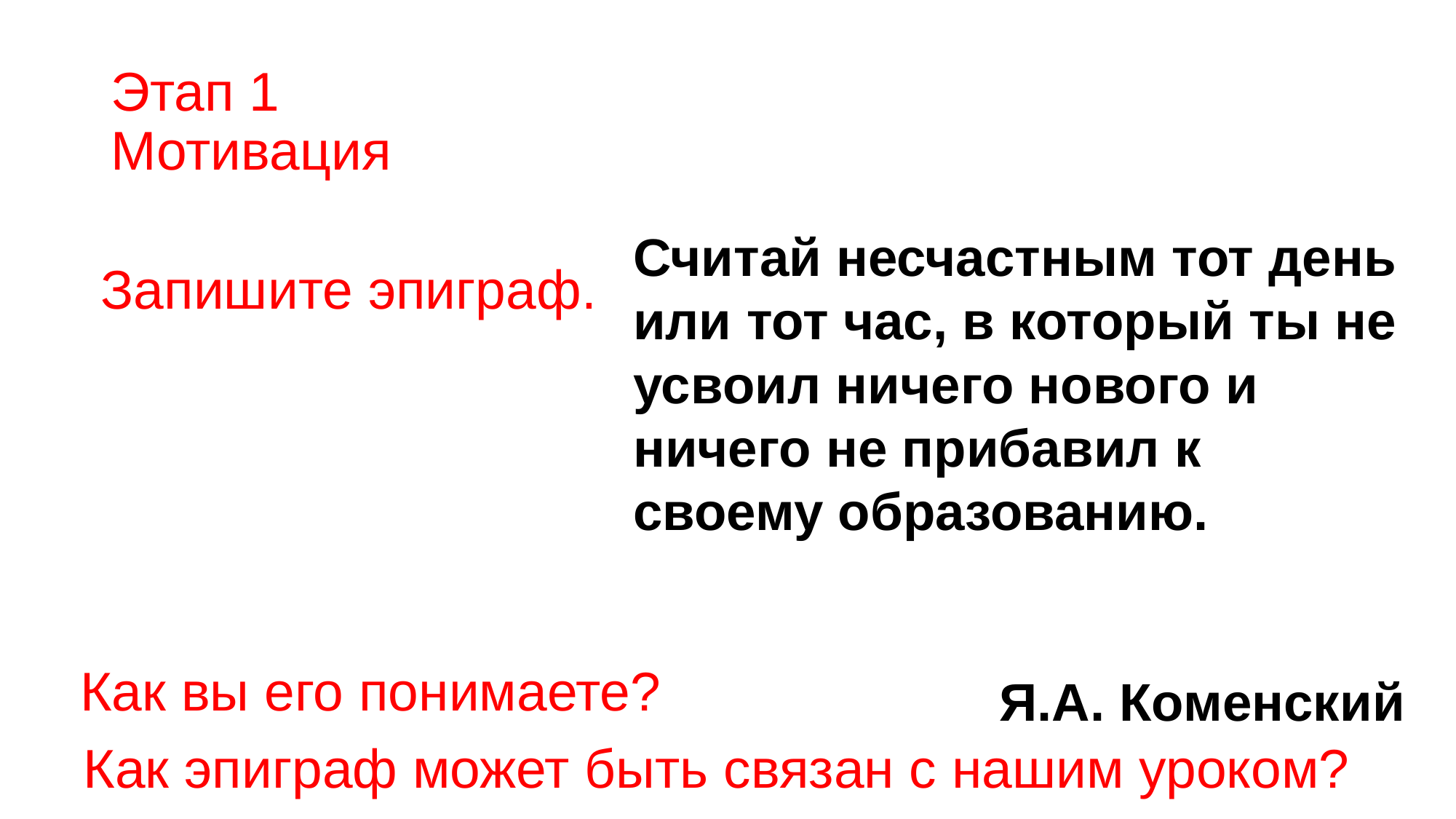

# Этап 1 Мотивация
Считай несчастным тот день или тот час, в который ты не усвоил ничего нового и ничего не прибавил к своему образованию.
                                                                                                          Я.А. Коменский
Запишите эпиграф.
Как вы его понимаете?
Как эпиграф может быть связан с нашим уроком?